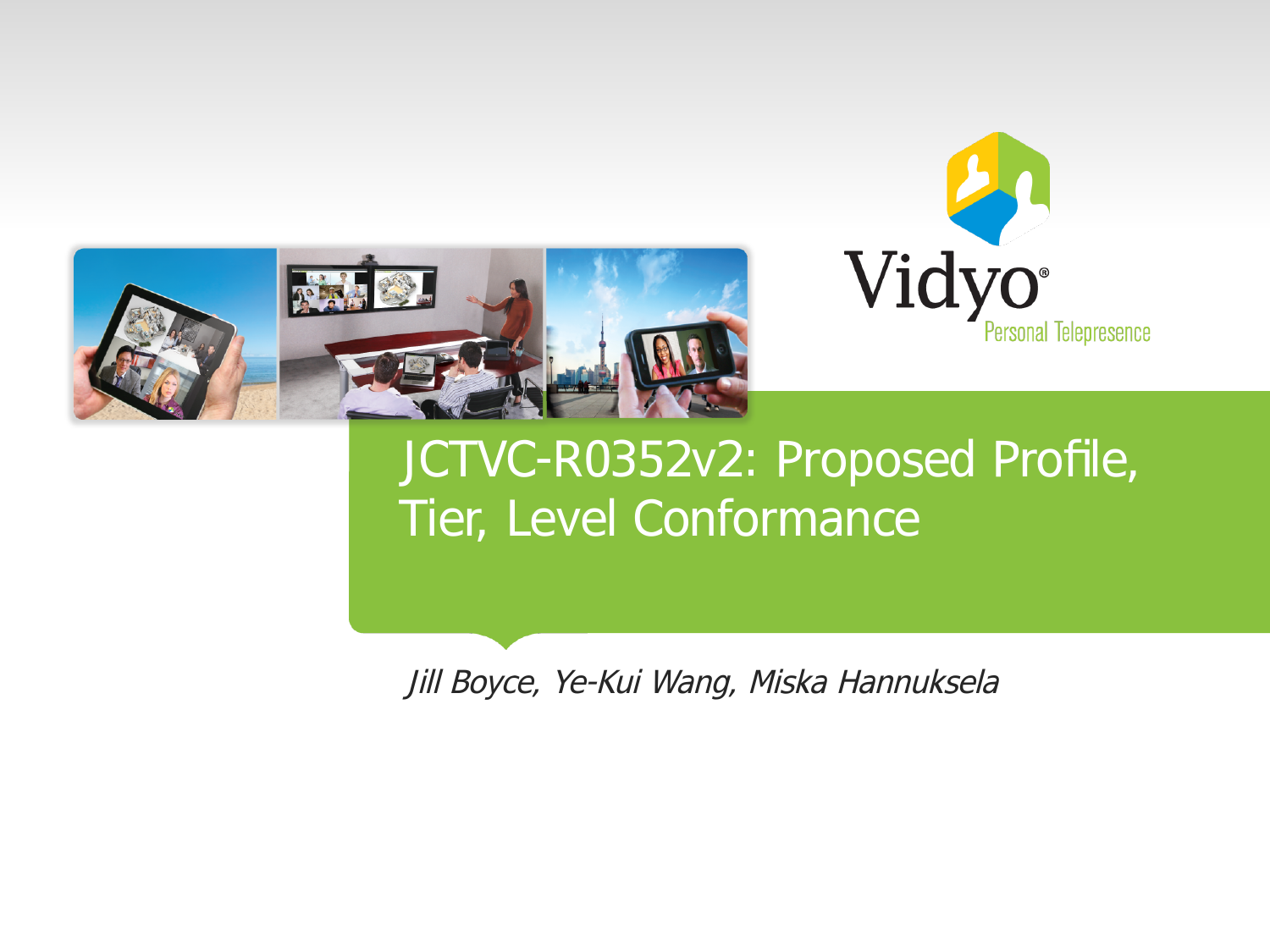

JCTVC-R0352v2: Proposed Profile, Tier, Level Conformance
Jill Boyce, Ye-Kui Wang, Miska Hannuksela